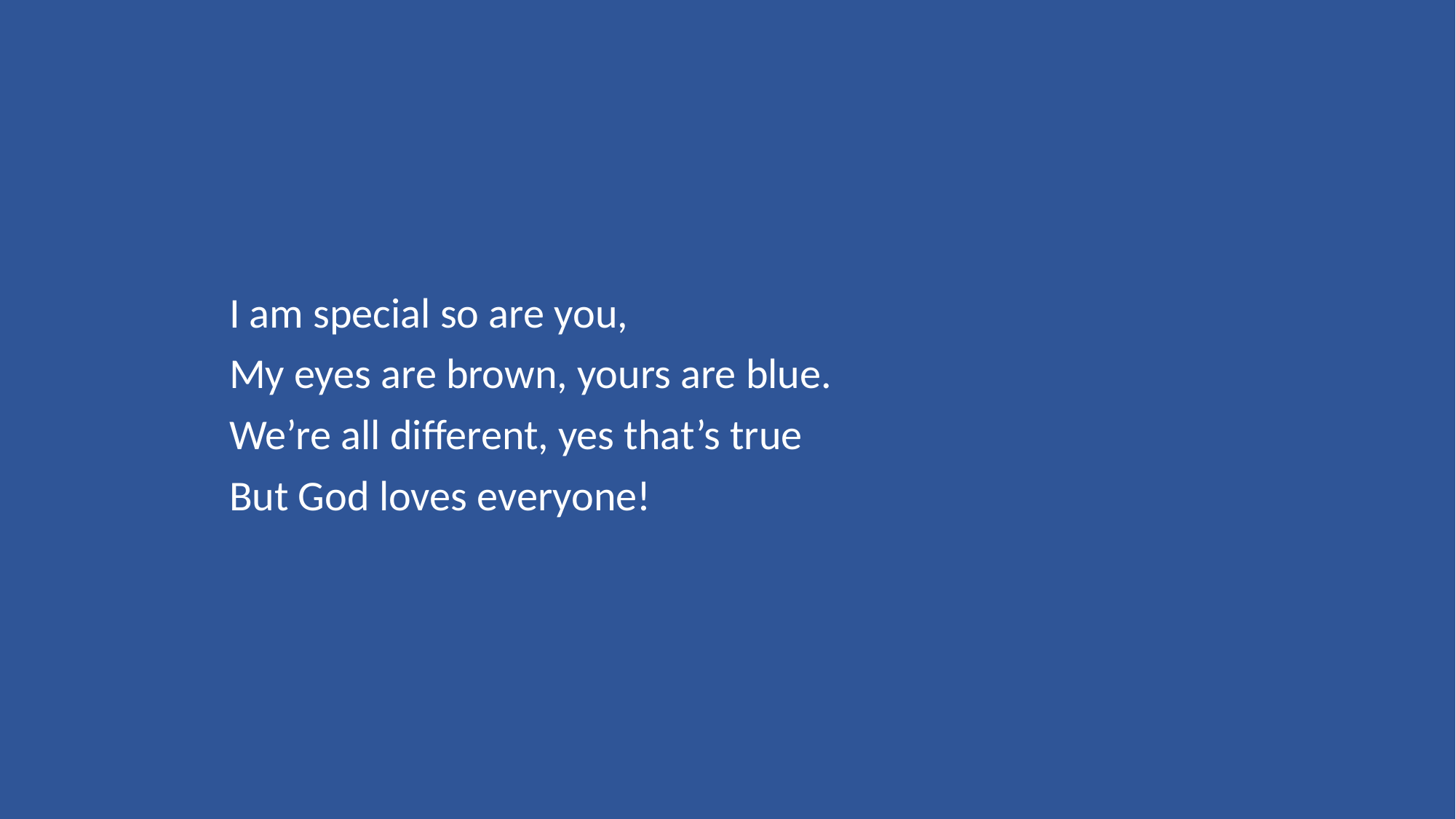

I am special so are you,
My eyes are brown, yours are blue.
We’re all different, yes that’s true
But God loves everyone!